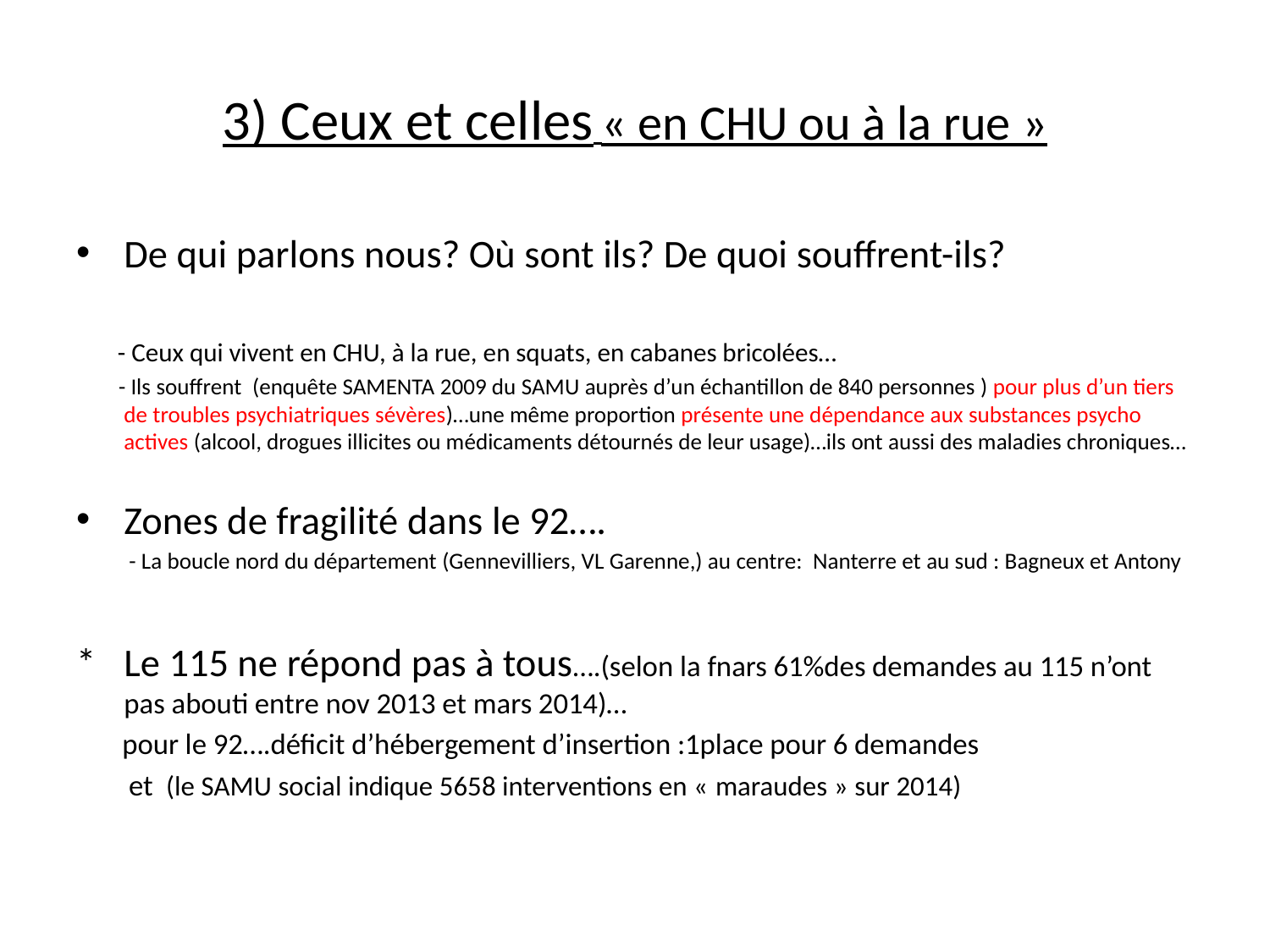

# 3) Ceux et celles « en CHU ou à la rue »
De qui parlons nous? Où sont ils? De quoi souffrent-ils?

       - Ceux qui vivent en CHU, à la rue, en squats, en cabanes bricolées…
        - Ils souffrent  (enquête SAMENTA 2009 du SAMU auprès d’un échantillon de 840 personnes ) pour plus d’un tiers  de troubles psychiatriques sévères)…une même proportion présente une dépendance aux substances psycho actives (alcool, drogues illicites ou médicaments détournés de leur usage)…ils ont aussi des maladies chroniques…

Zones de fragilité dans le 92….
          - La boucle nord du département (Gennevilliers, VL Garenne,) au centre:  Nanterre et au sud : Bagneux et Antony

*	Le 115 ne répond pas à tous….(selon la fnars 61%des demandes au 115 n’ont pas abouti entre nov 2013 et mars 2014)…
       pour le 92….déficit d’hébergement d’insertion :1place pour 6 demandes
        et  (le SAMU social indique 5658 interventions en « maraudes » sur 2014)